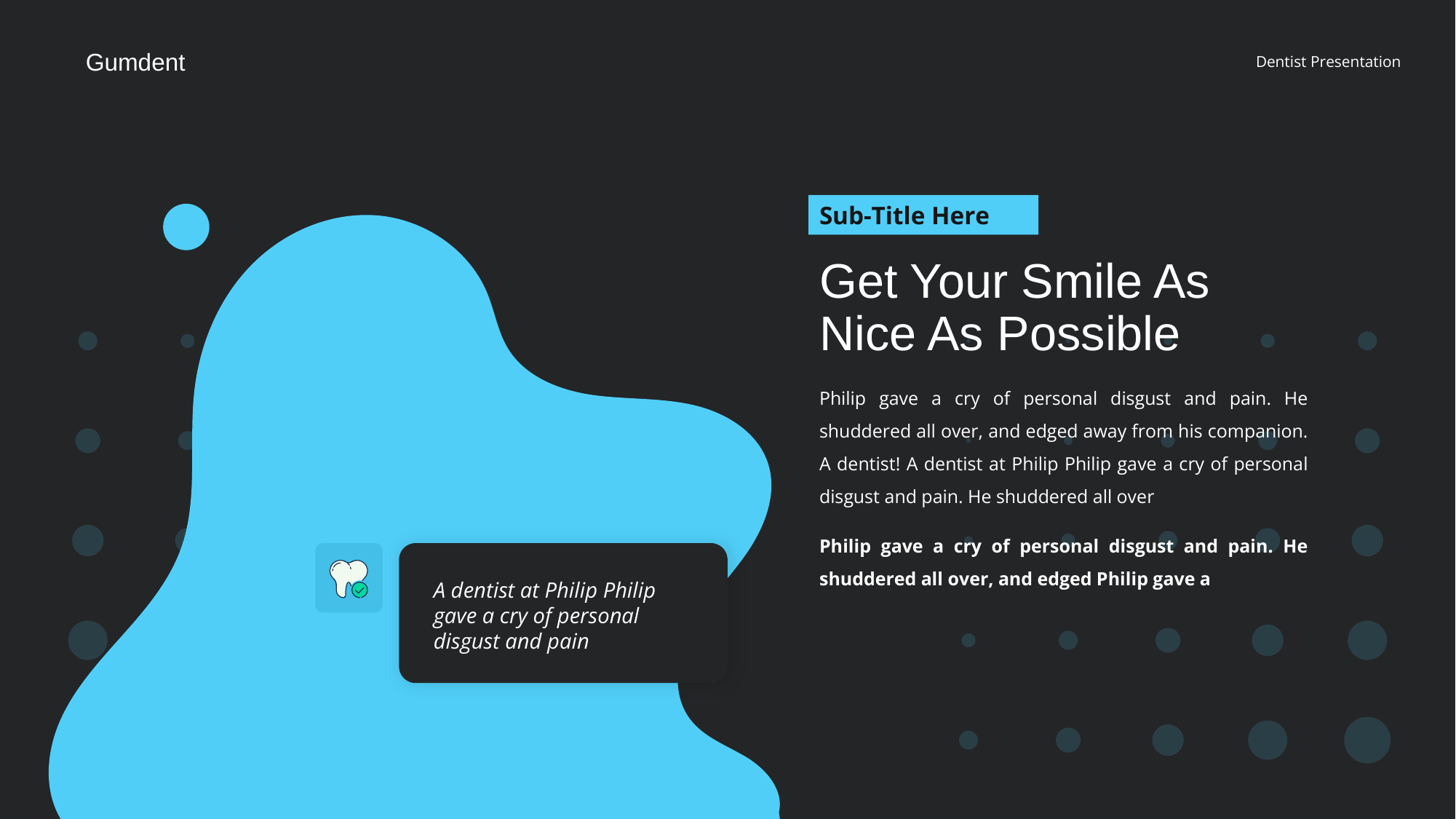

Sub-Title Here

# Get Your Smile As Nice As Possible
Philip gave a cry of personal disgust and pain. He shuddered all over, and edged away from his companion. A dentist! A dentist at Philip Philip gave a cry of personal disgust and pain. He shuddered all over
Philip gave a cry of personal disgust and pain. He shuddered all over, and edged Philip gave a

A dentist at Philip Philip gave a cry of personal disgust and pain